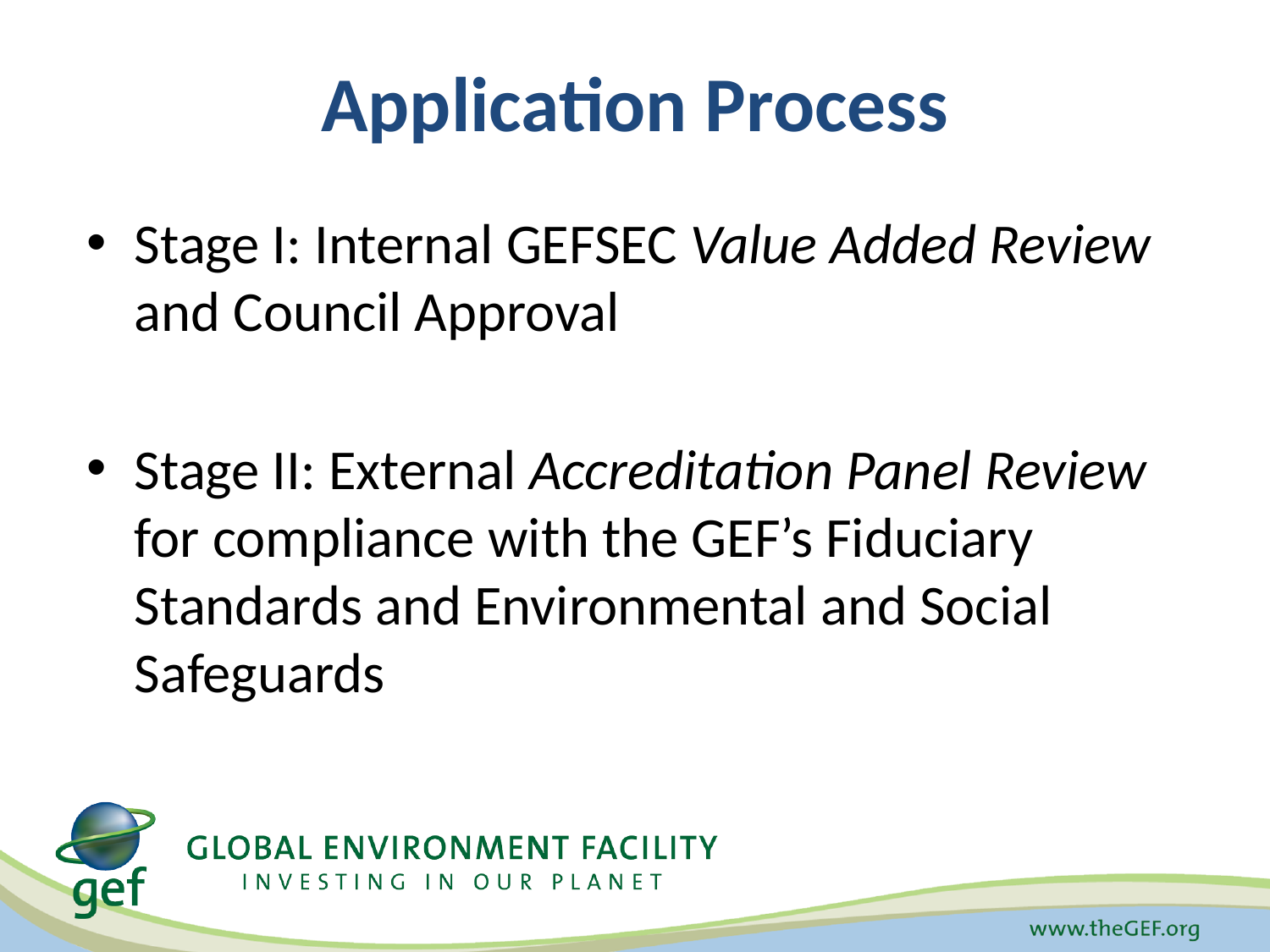

# Application Process
Stage I: Internal GEFSEC Value Added Review and Council Approval

Stage II: External Accreditation Panel Review for compliance with the GEF’s Fiduciary Standards and Environmental and Social Safeguards